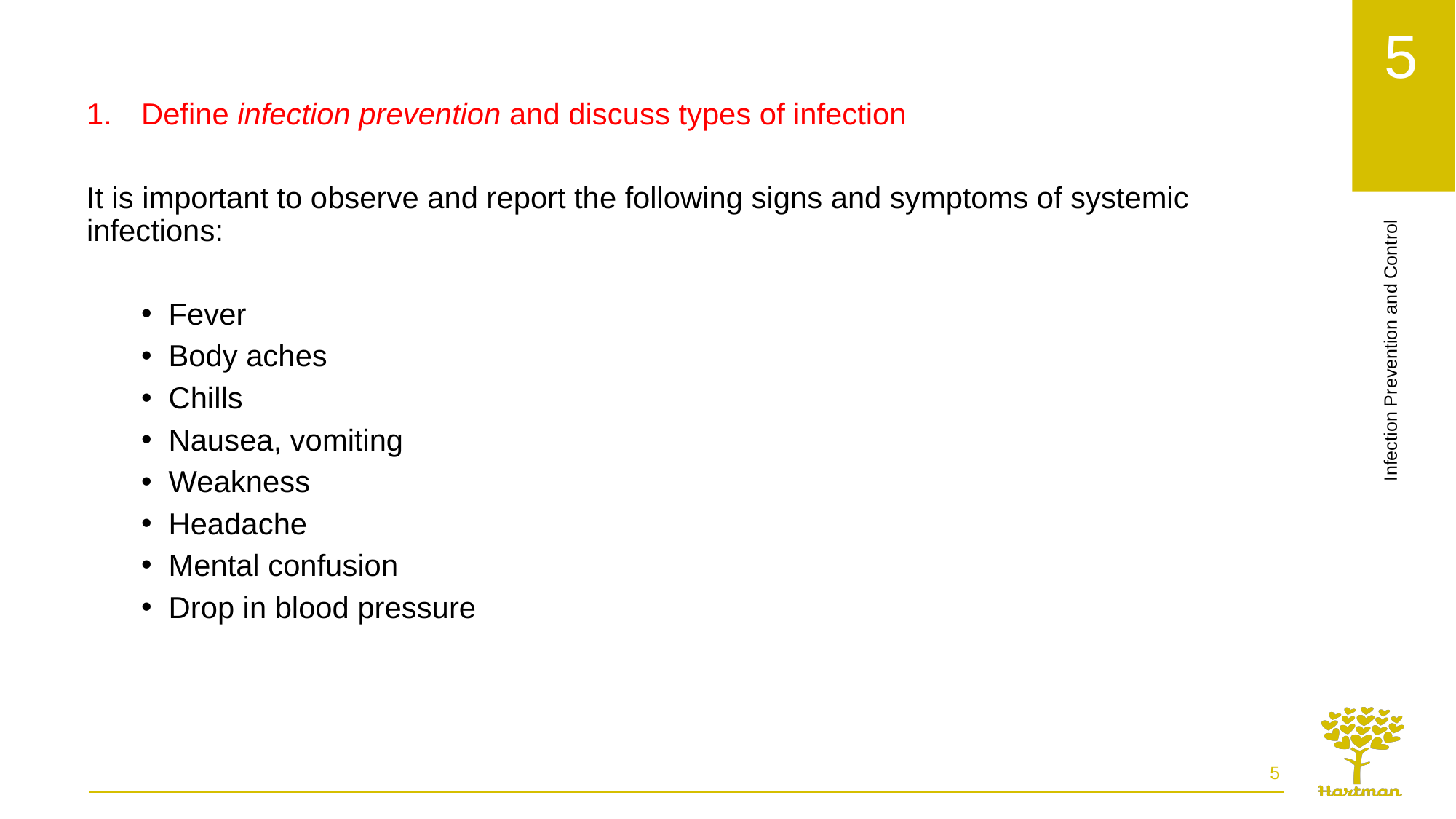

Define infection prevention and discuss types of infection

It is important to observe and report the following signs and symptoms of systemic infections:

Fever
Body aches
Chills
Nausea, vomiting
Weakness
Headache
Mental confusion
Drop in blood pressure

5